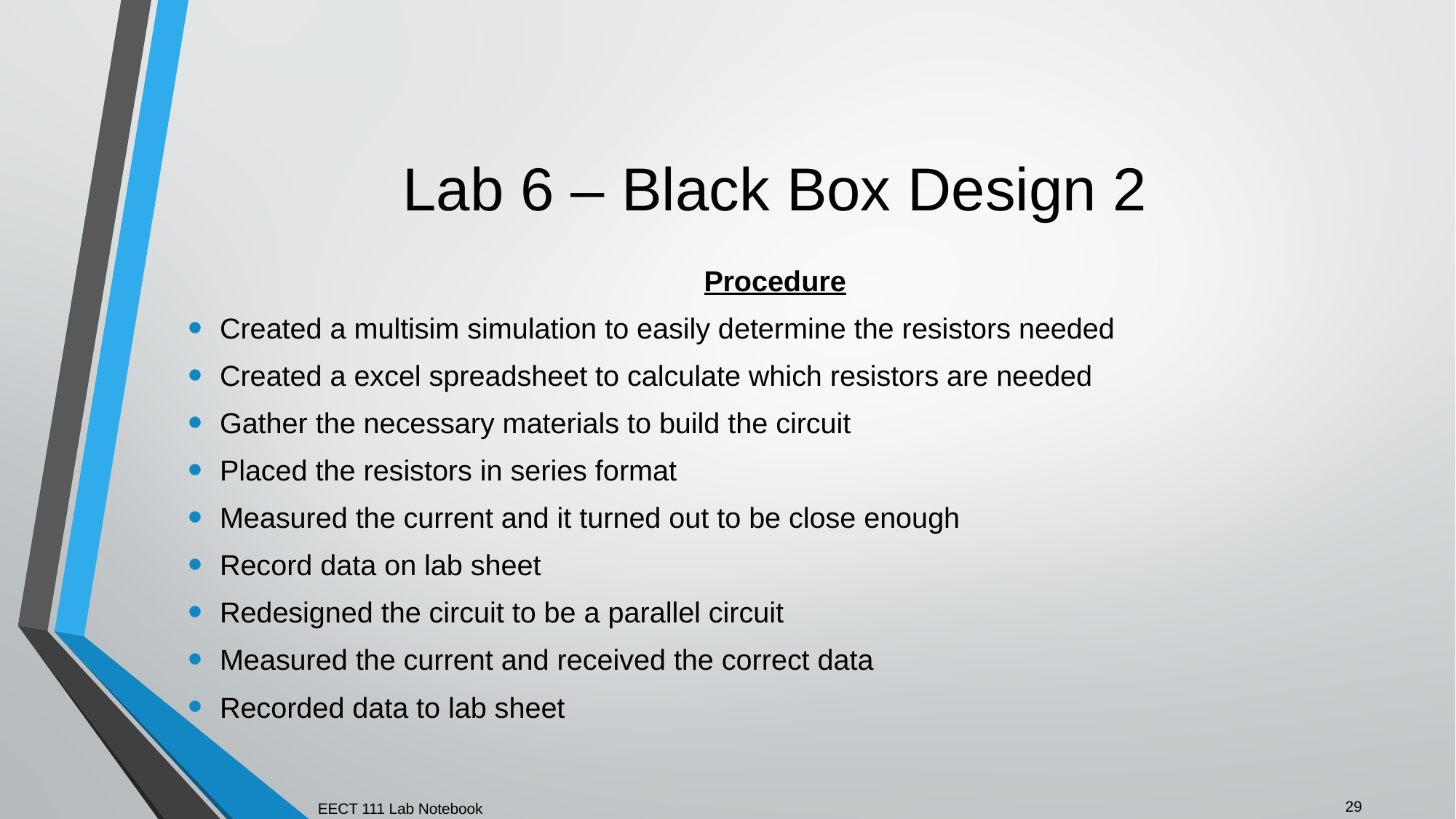

# Lab 6 – Black Box Design 2
Procedure
Created a multisim simulation to easily determine the resistors needed
Created a excel spreadsheet to calculate which resistors are needed
Gather the necessary materials to build the circuit
Placed the resistors in series format
Measured the current and it turned out to be close enough
Record data on lab sheet
Redesigned the circuit to be a parallel circuit
Measured the current and received the correct data
Recorded data to lab sheet

29
EECT 111 Lab Notebook